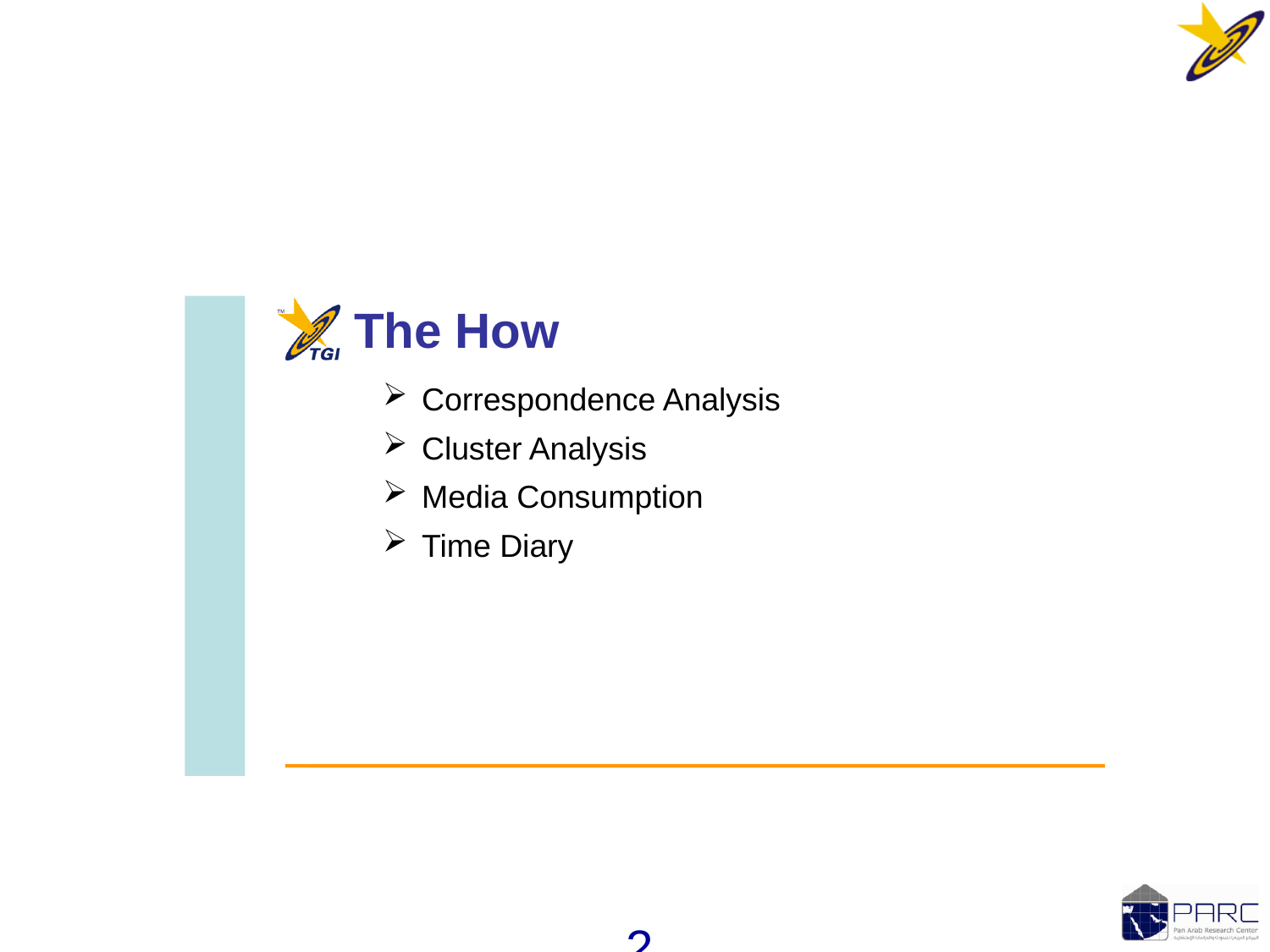

The How

 Correspondence Analysis
 Cluster Analysis
 Media Consumption
 Time Diary

23